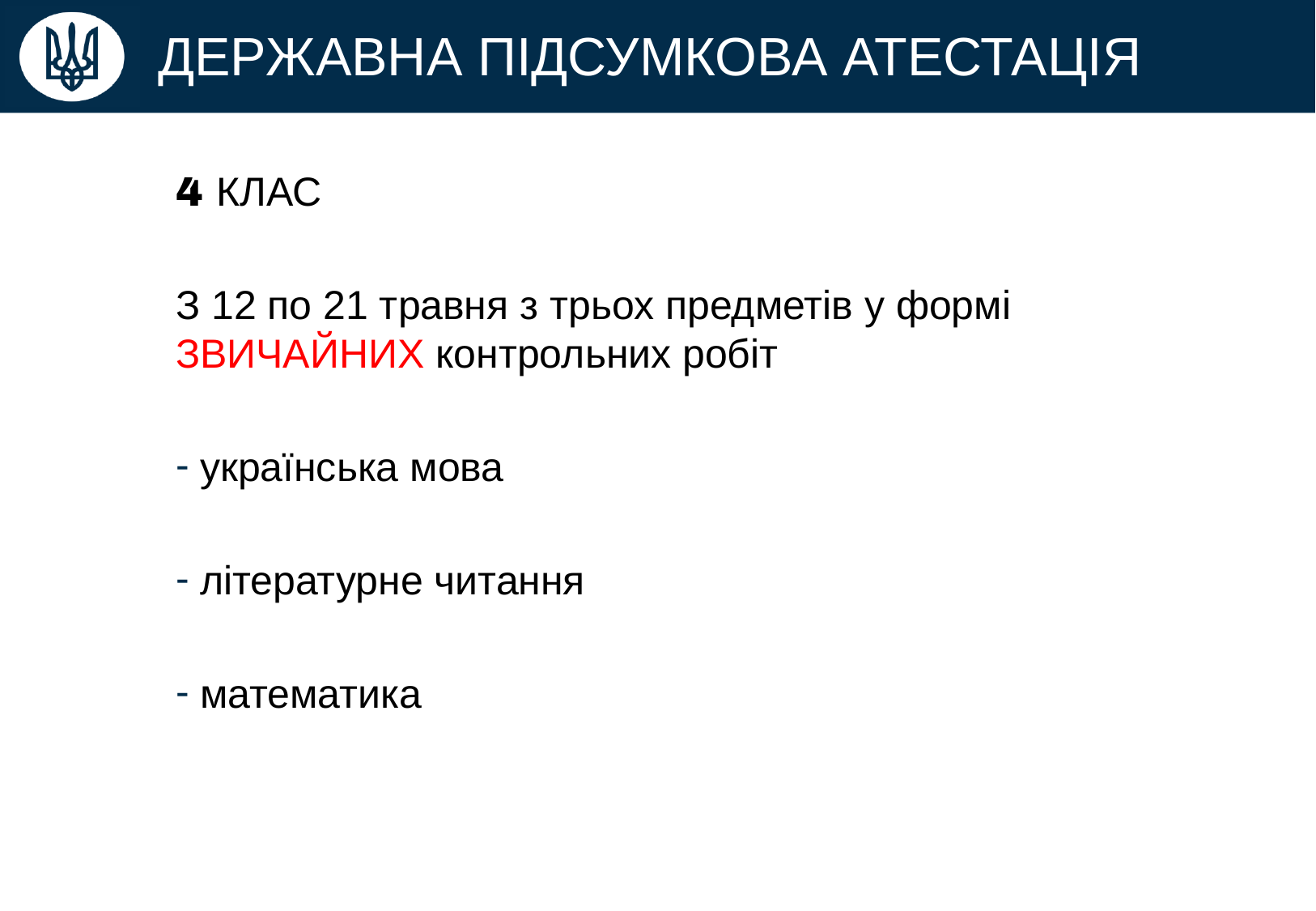

# ДЕРЖАВНА ПІДСУМКОВА АТЕСТАЦІЯ
4 КЛАС

З 12 по 21 травня з трьох предметів у формі ЗВИЧАЙНИХ контрольних робіт

українська мова

літературне читання

математика